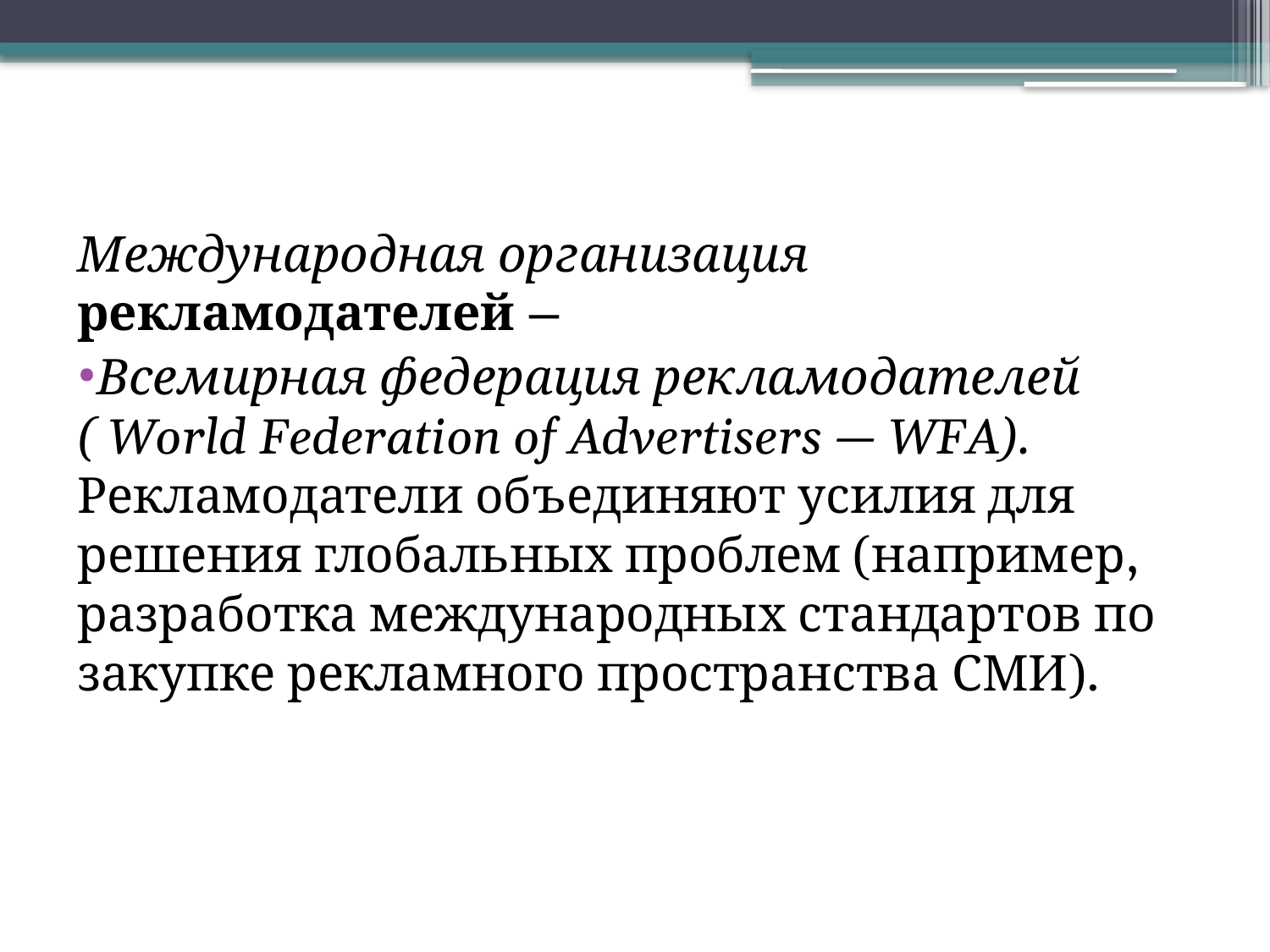

Международная организация рекламодателей –
Всемирная федерация рекламодателей ( World Federation of Advertisers — WFA). Рекламодатели объединяют усилия для решения глобальных проблем (например, разработка международных стандартов по закупке рекламного пространства СМИ).